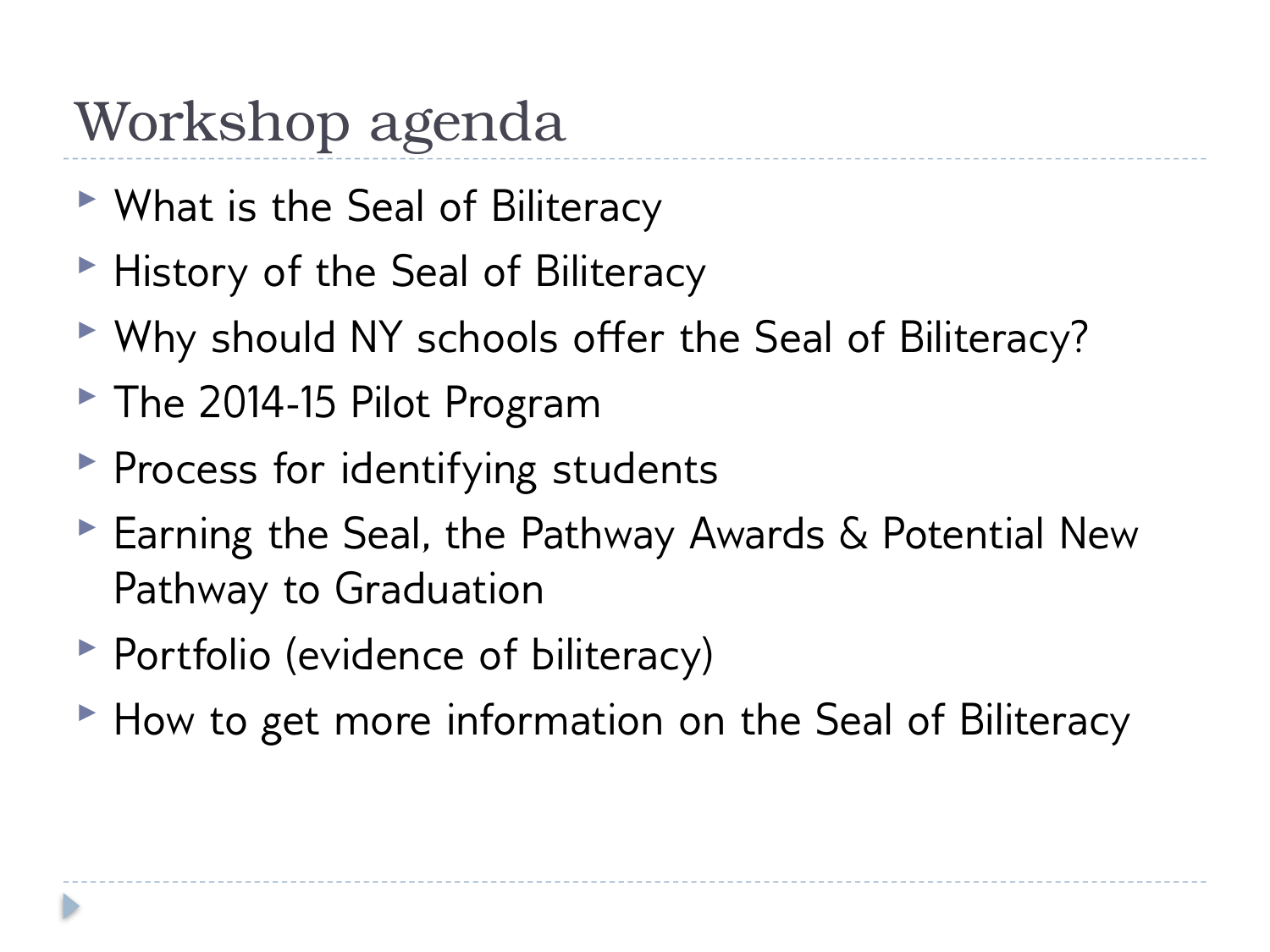

# Workshop agenda
What is the Seal of Biliteracy
History of the Seal of Biliteracy
Why should NY schools offer the Seal of Biliteracy?
The 2014-15 Pilot Program
Process for identifying students
Earning the Seal, the Pathway Awards & Potential New Pathway to Graduation
Portfolio (evidence of biliteracy)
How to get more information on the Seal of Biliteracy